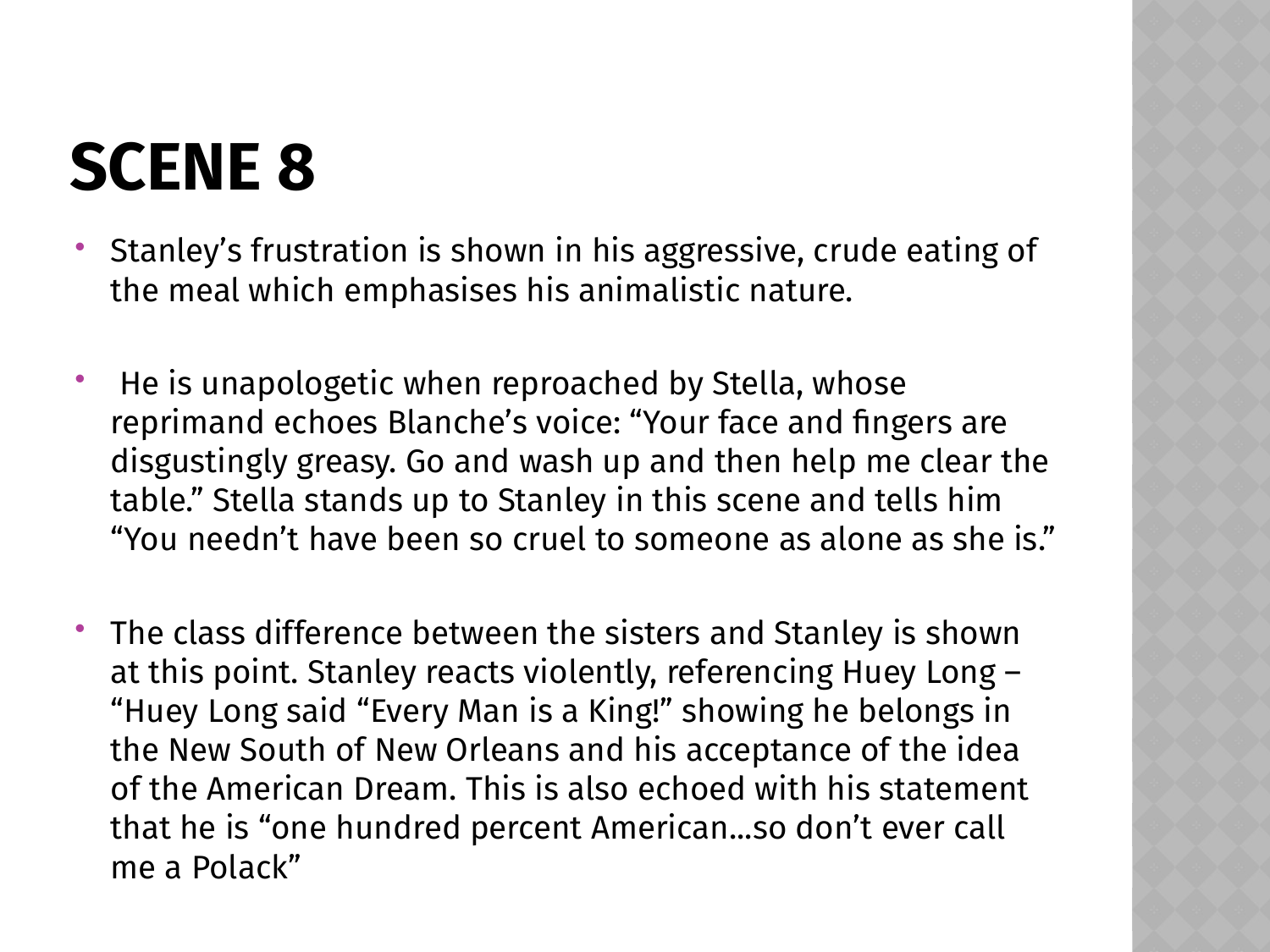

# Scene 8
Stanley’s frustration is shown in his aggressive, crude eating of the meal which emphasises his animalistic nature.

 He is unapologetic when reproached by Stella, whose reprimand echoes Blanche’s voice: “Your face and fingers are disgustingly greasy. Go and wash up and then help me clear the table.” Stella stands up to Stanley in this scene and tells him “You needn’t have been so cruel to someone as alone as she is.”

The class difference between the sisters and Stanley is shown at this point. Stanley reacts violently, referencing Huey Long – “Huey Long said “Every Man is a King!” showing he belongs in the New South of New Orleans and his acceptance of the idea of the American Dream. This is also echoed with his statement that he is “one hundred percent American...so don’t ever call me a Polack”